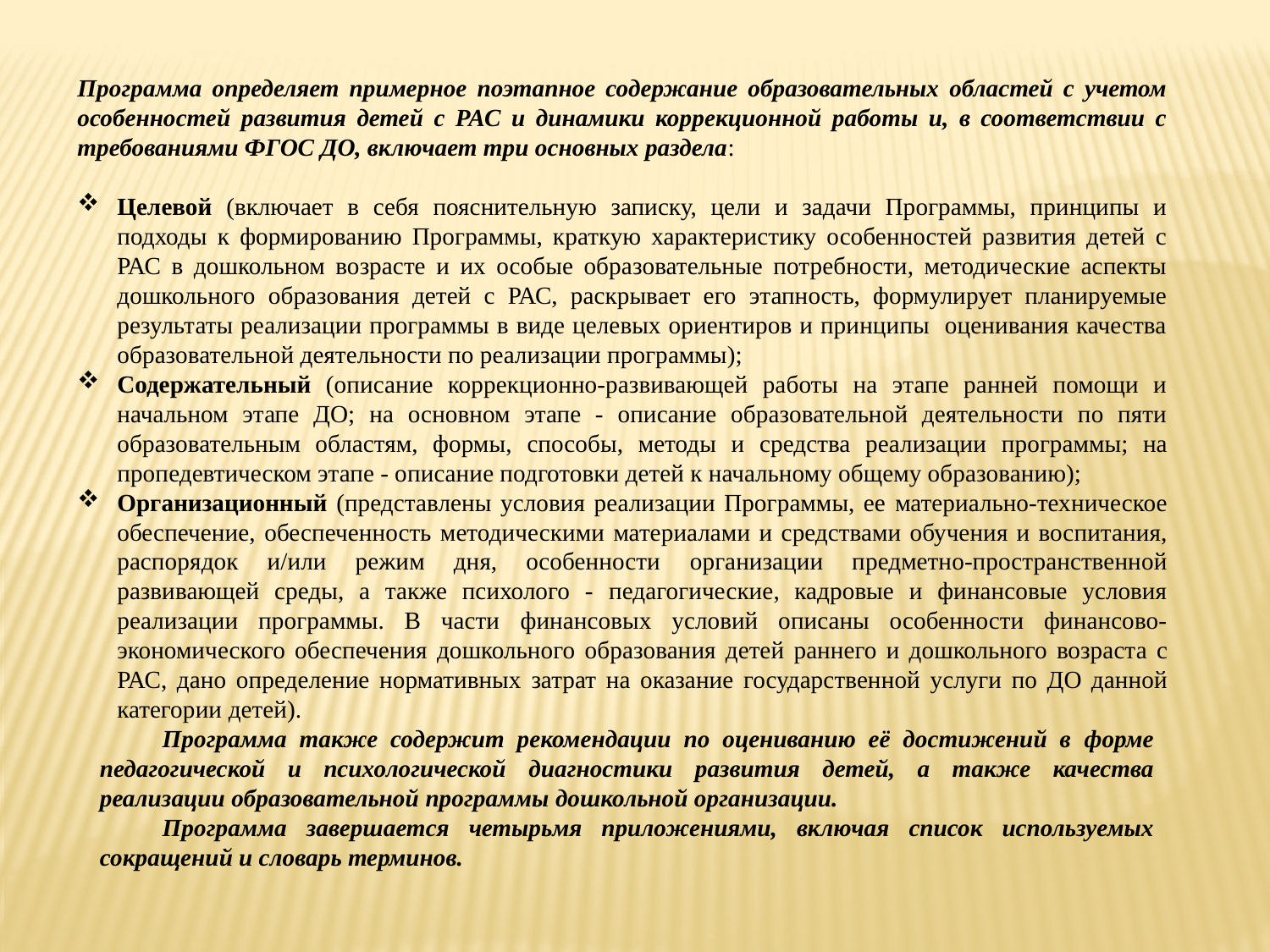

Программа определяет примерное поэтапное содержание образовательных областей с учетом особенностей развития детей с РАС и динамики коррекционной работы и, в соответствии с требованиями ФГОС ДО, включает три основных раздела:

Целевой (включает в себя пояснительную записку, цели и задачи Программы, принципы и подходы к формированию Программы, краткую характеристику особенностей развития детей с РАС в дошкольном возрасте и их особые образовательные потребности, методические аспекты дошкольного образования детей с РАС, раскрывает его этапность, формулирует планируемые результаты реализации программы в виде целевых ориентиров и принципы  оценивания качества образовательной деятельности по реализации программы);
Содержательный (описание коррекционно-развивающей работы на этапе ранней помощи и начальном этапе ДО; на основном этапе - описание образовательной деятельности по пяти образовательным областям, формы, способы, методы и средства реализации программы; на пропедевтическом этапе - описание подготовки детей к начальному общему образованию);
Организационный (представлены условия реализации Программы, ее материально-техническое обеспечение, обеспеченность методическими материалами и средствами обучения и воспитания, распорядок и/или режим дня, особенности организации предметно-пространственной развивающей среды, а также психолого - педагогические, кадровые и финансовые условия реализации программы. В части финансовых условий описаны особенности финансово-экономического обеспечения дошкольного образования детей раннего и дошкольного возраста с РАС, дано определение нормативных затрат на оказание государственной услуги по ДО данной категории детей).
Программа также содержит рекомендации по оцениванию её достижений в форме педагогической и психологической диагностики развития детей, а также качества реализации образовательной программы дошкольной организации.
Программа завершается четырьмя приложениями, включая список используемых сокращений и словарь терминов.